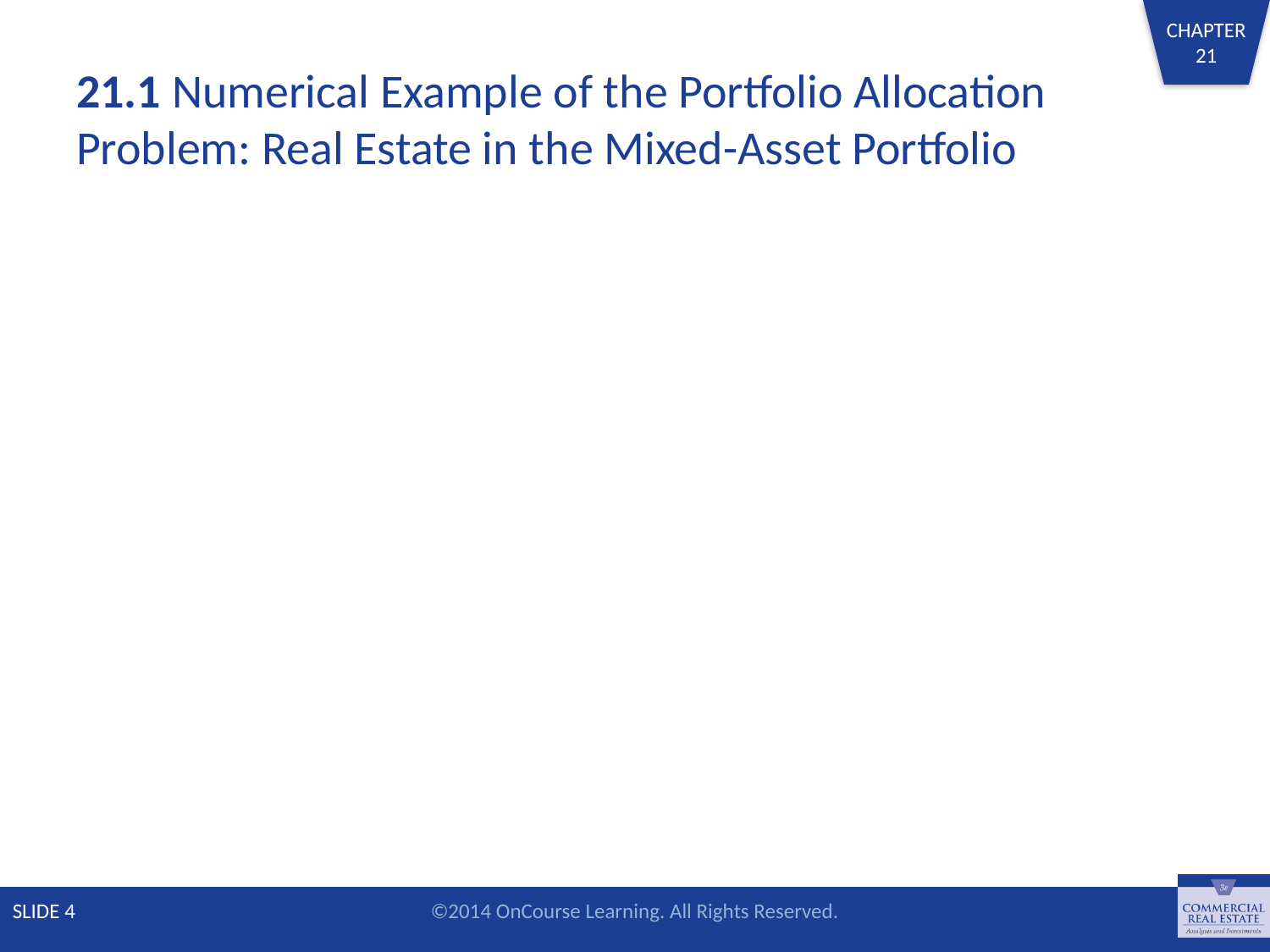

# 21.1 Numerical Example of the Portfolio Allocation Problem: Real Estate in the Mixed-Asset Portfolio

SLIDE 4